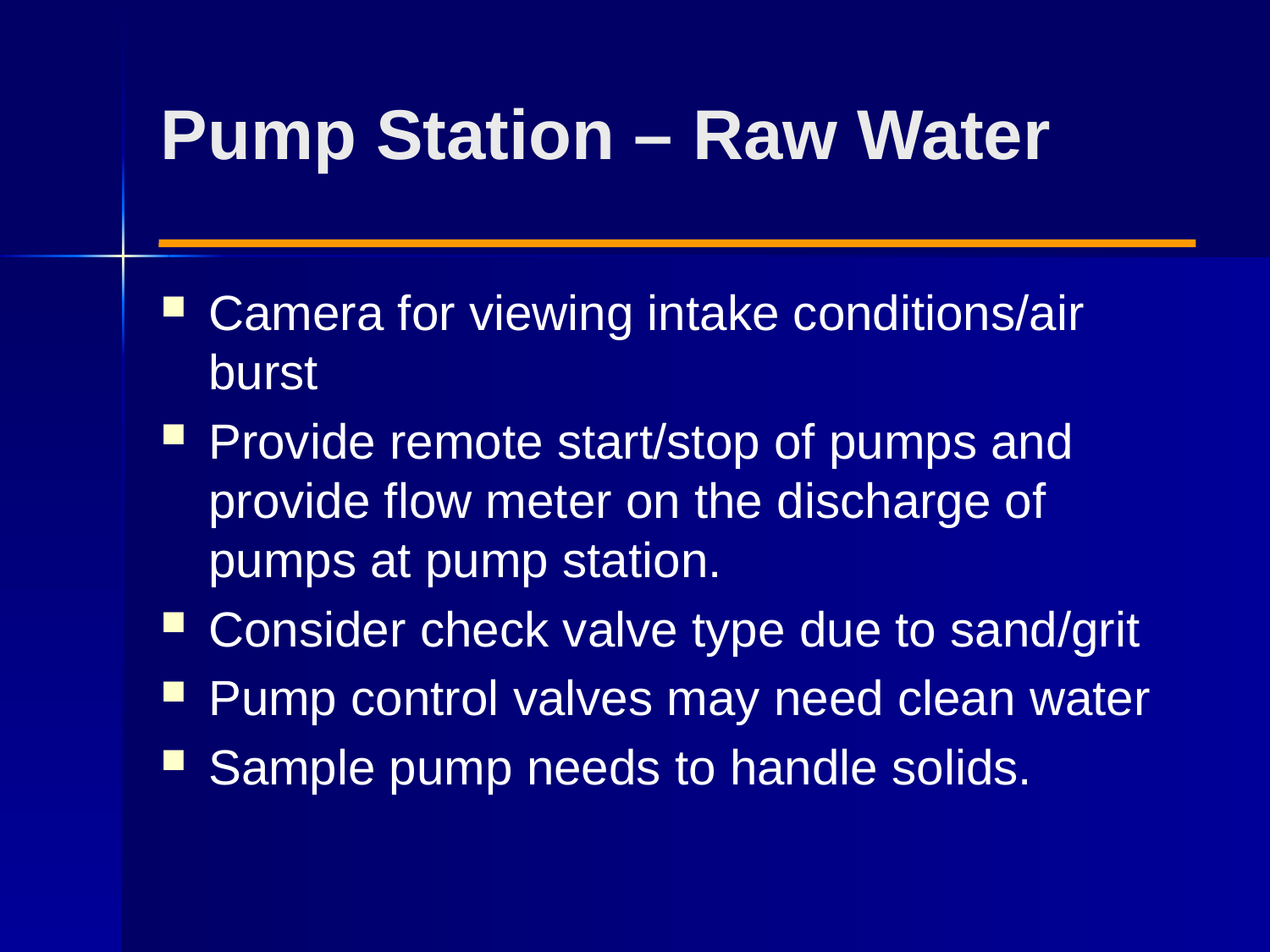

# Pump Station – Raw Water
Camera for viewing intake conditions/air burst
Provide remote start/stop of pumps and provide flow meter on the discharge of  pumps at pump station.
Consider check valve type due to sand/grit
Pump control valves may need clean water
Sample pump needs to handle solids.